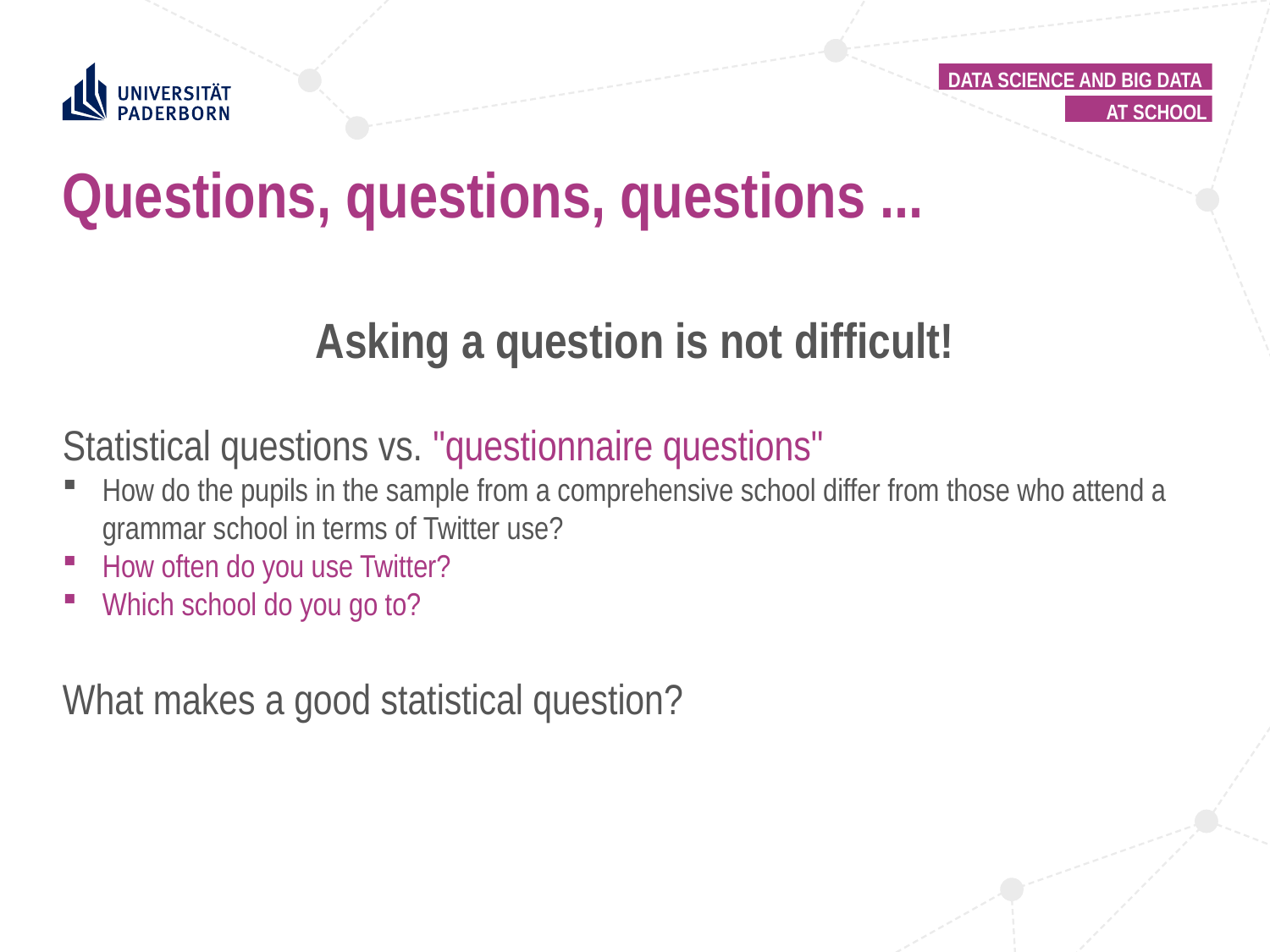

Data science and big data
At school
# Questions, questions, questions ...

Asking a question is not difficult!

Statistical questions vs. "questionnaire questions"
How do the pupils in the sample from a comprehensive school differ from those who attend a grammar school in terms of Twitter use?
How often do you use Twitter?
Which school do you go to?

What makes a good statistical question?